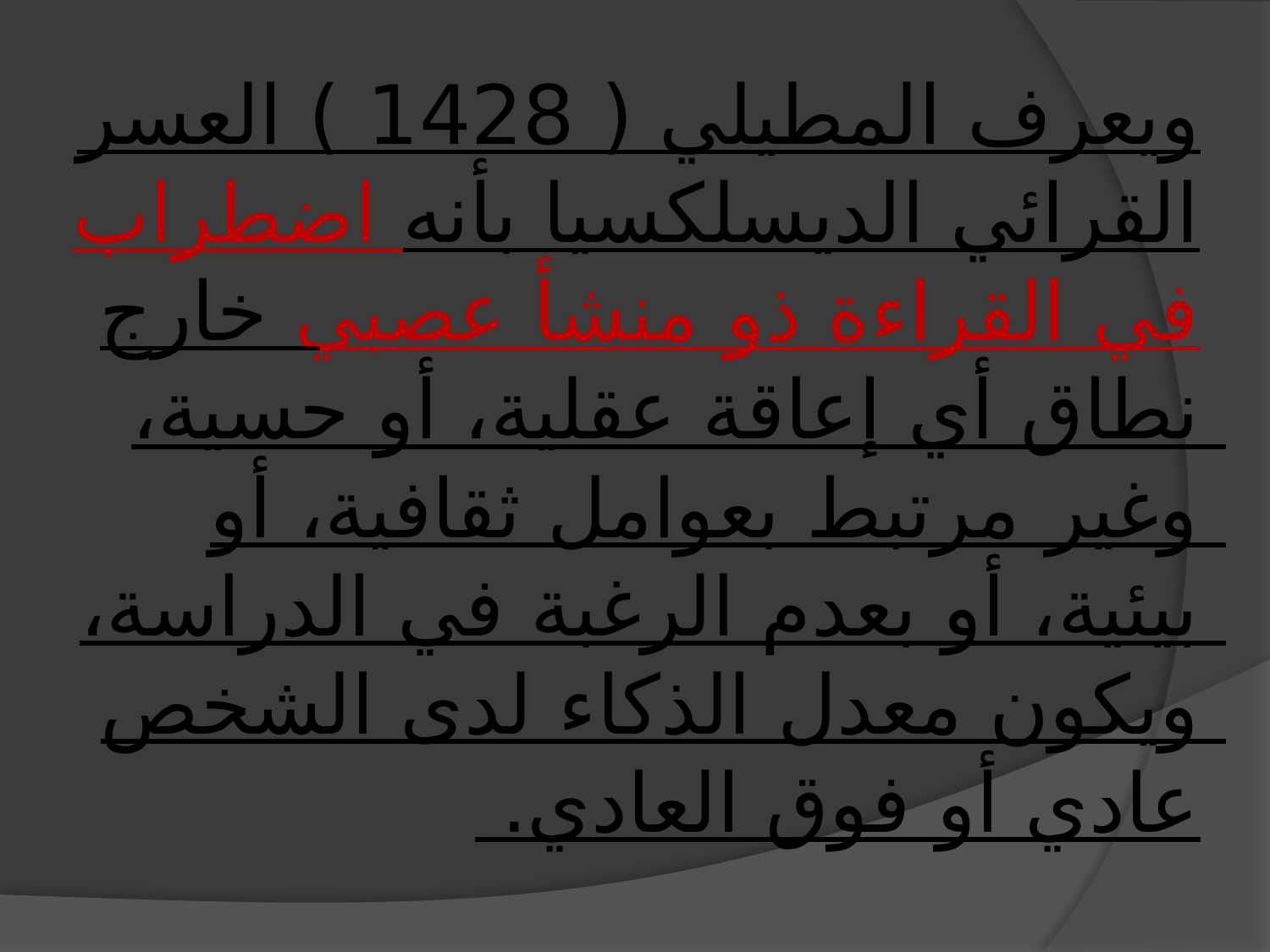

# ويعرف المطيلي ( 1428 ) العسر القرائي الديسلكسيا بأنه اضطراب في القراءة ذو منشأ عصبي خارج نطاق أي إعاقة عقلية، أو حسية، وغير مرتبط بعوامل ثقافية، أو بيئية، أو بعدم الرغبة في الدراسة، ويكون معدل الذكاء لدى الشخص عادي أو فوق العادي.